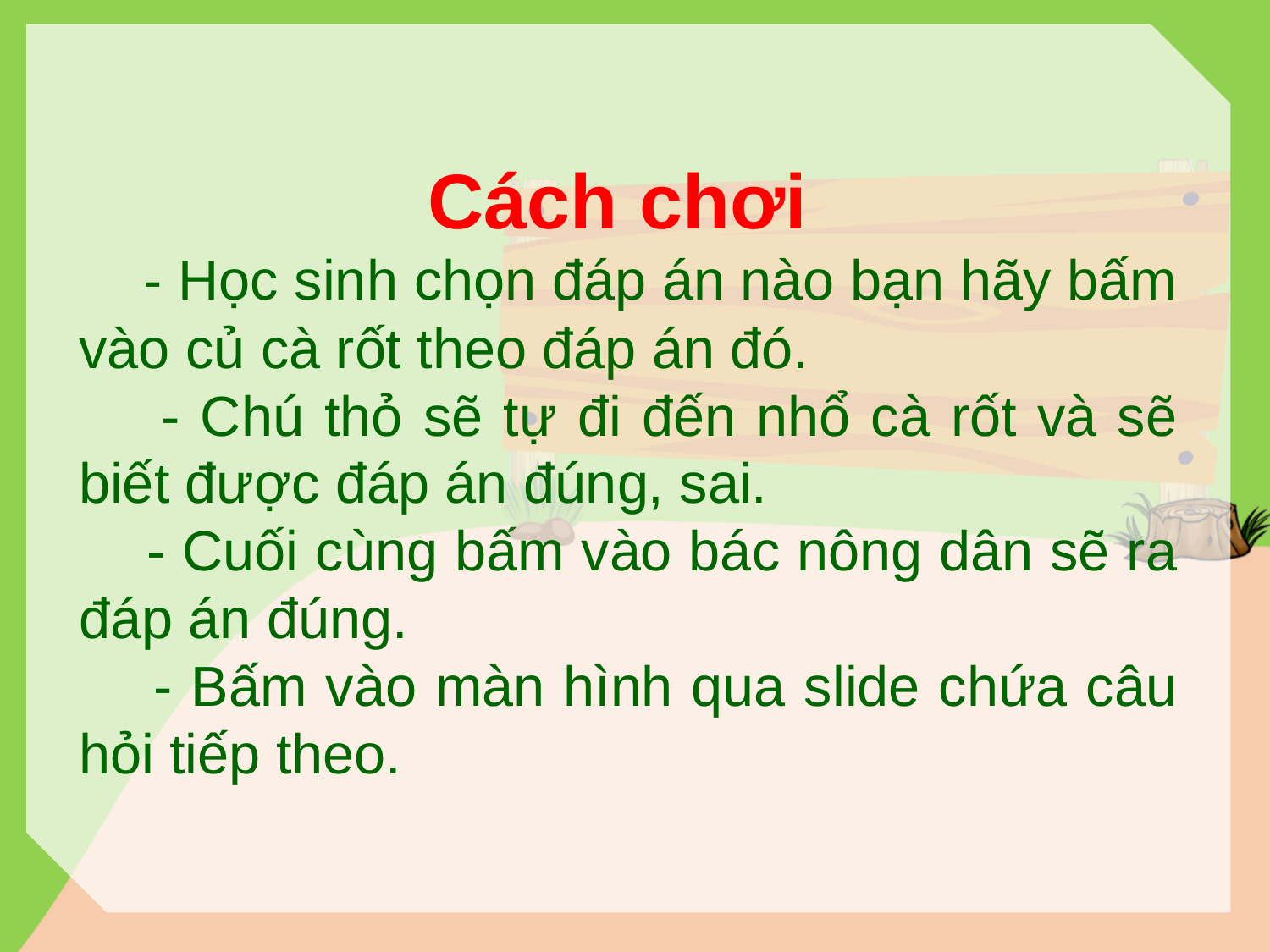

Cách chơi
    - Học sinh chọn đáp án nào bạn hãy bấm vào củ cà rốt theo đáp án đó.
    - Chú thỏ sẽ tự đi đến nhổ cà rốt và sẽ biết được đáp án đúng, sai.
    - Cuối cùng bấm vào bác nông dân sẽ ra đáp án đúng.
    - Bấm vào màn hình qua slide chứa câu hỏi tiếp theo.